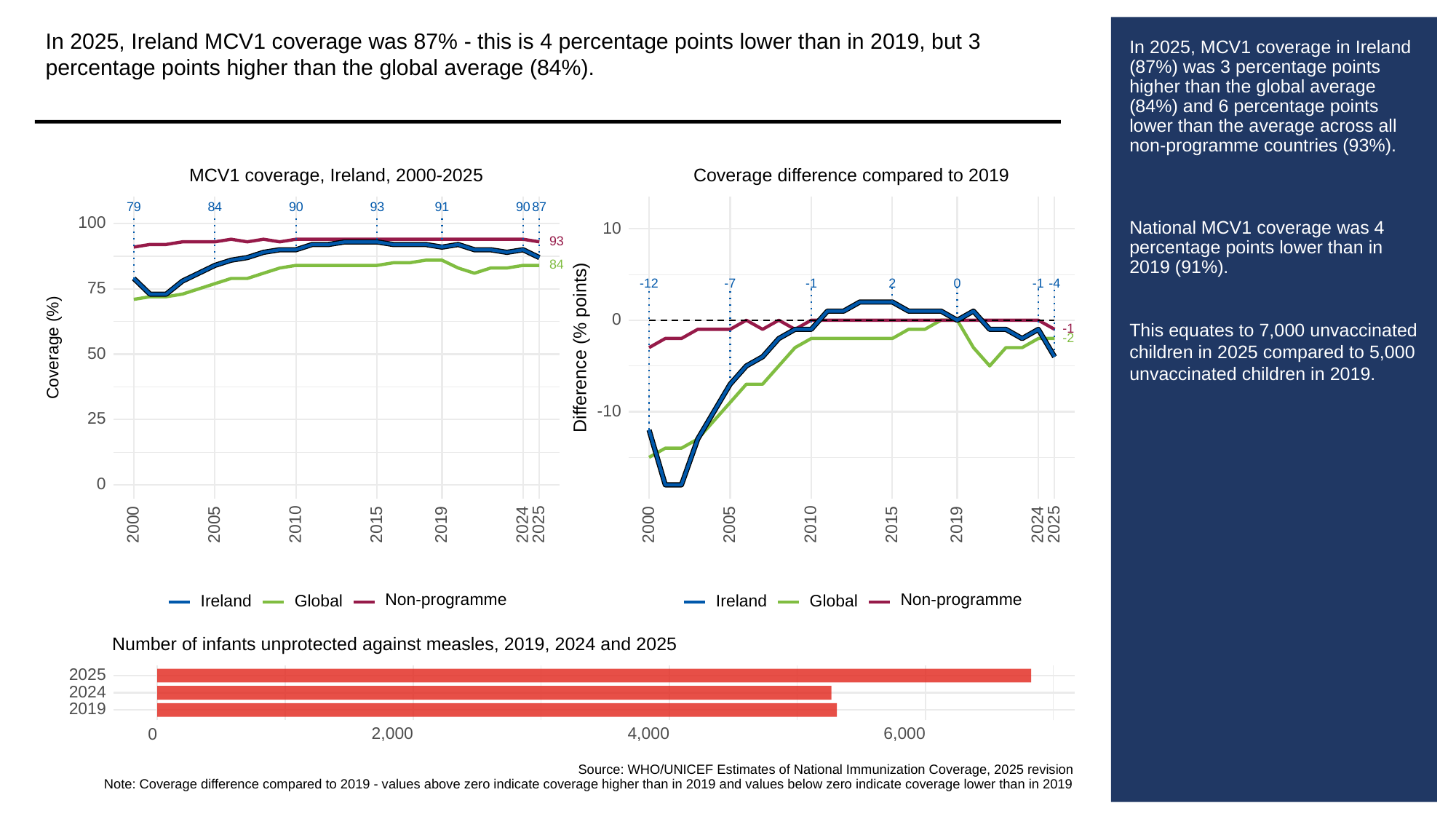

In 2025, Ireland MCV1 coverage was 87% - this is 4 percentage points lower than in 2019, but 3 percentage points higher than the global average (84%).
# In 2025, MCV1 coverage in Ireland (87%) was 3 percentage points higher than the global average (84%) and 6 percentage points lower than the average across all non-programme countries (93%).

National MCV1 coverage was 4 percentage points lower than in 2019 (91%).

This equates to 7,000 unvaccinated children in 2025 compared to 5,000 unvaccinated children in 2019.

MCV1 coverage, Ireland, 2000-2025
Coverage difference compared to 2019

93
79
84
90
91
90
87
100

10

93

84

0
-12
-1
2
-1
-4
-7
75

0

-1
-2
Difference (% points)
Coverage (%)
50

-10

25

0

2000
2005
2010
2015
2019
2024
2025
2000
2005
2010
2015
2019
2024
2025
Non-programme
Non-programme
Global
Global
Ireland
Ireland

Number of infants unprotected against measles, 2019, 2024 and 2025

2025

2024

2019

2,000
4,000
6,000
0
Source: WHO/UNICEF Estimates of National Immunization Coverage, 2025 revision
Note: Coverage difference compared to 2019 - values above zero indicate coverage higher than in 2019 and values below zero indicate coverage lower than in 2019